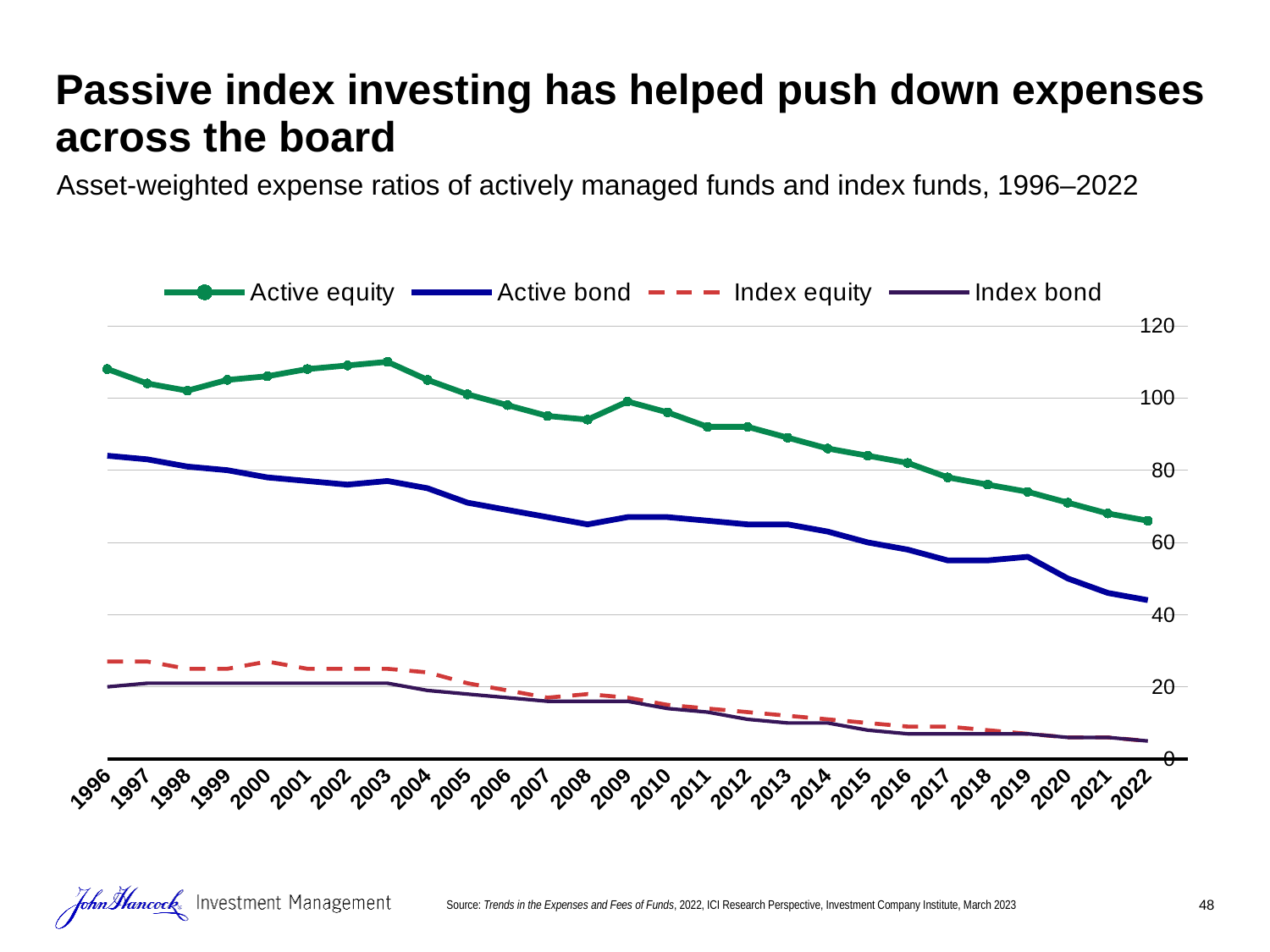

# Passive index investing has helped push down expenses across the board
Asset-weighted expense ratios of actively managed funds and index funds, 1996–2022

### Chart

| Category | Active equity | Active bond | Index equity | Index bond |
|---|---|---|---|---|
| 1996 | 108.0 | 84.0 | 27.0 | 20.0 |
| 1997 | 104.0 | 83.0 | 27.0 | 21.0 |
| 1998 | 102.0 | 81.0 | 25.0 | 21.0 |
| 1999 | 105.0 | 80.0 | 25.0 | 21.0 |
| 2000 | 106.0 | 78.0 | 27.0 | 21.0 |
| 2001 | 108.0 | 77.0 | 25.0 | 21.0 |
| 2002 | 109.00000000000001 | 76.0 | 25.0 | 21.0 |
| 2003 | 110.00000000000001 | 77.0 | 25.0 | 21.0 |
| 2004 | 105.0 | 75.0 | 24.0 | 19.0 |
| 2005 | 101.0 | 71.0 | 21.0 | 18.0 |
| 2006 | 98.0 | 69.0 | 19.0 | 17.0 |
| 2007 | 95.0 | 67.0 | 17.0 | 16.0 |
| 2008 | 94.0 | 65.0 | 18.0 | 16.0 |
| 2009 | 99.0 | 67.0 | 17.0 | 16.0 |
| 2010 | 96.0 | 67.0 | 15.0 | 14.000000000000002 |
| 2011 | 92.0 | 66.0 | 14.000000000000002 | 13.0 |
| 2012 | 92.0 | 65.0 | 13.0 | 11.0 |
| 2013 | 89.0 | 65.0 | 12.0 | 10.0 |
| 2014 | 86.0 | 63.0 | 11.0 | 10.0 |
| 2015 | 84.0 | 60.0 | 10.0 | 8.0 |
| 2016 | 82.0 | 57.99999999999999 | 9.0 | 7.000000000000001 |
| 2017 | 78.0 | 55.00000000000001 | 9.0 | 7.000000000000001 |
| 2018 | 76.0 | 55.00000000000001 | 8.0 | 7.000000000000001 |
| 2019 | 74.0 | 56.0 | 7.0 | 7.0 |
| 2020 | 71.0 | 50.0 | 6.0 | 6.0 |
| 2021 | 68.0 | 46.0 | 6.0 | 6.0 |
| 2022 | 66.0 | 44.0 | 5.0 | 5.0 |
|  | None | None | None | None |
Source: Trends in the Expenses and Fees of Funds, 2022, ICI Research Perspective, Investment Company Institute, March 2023
48